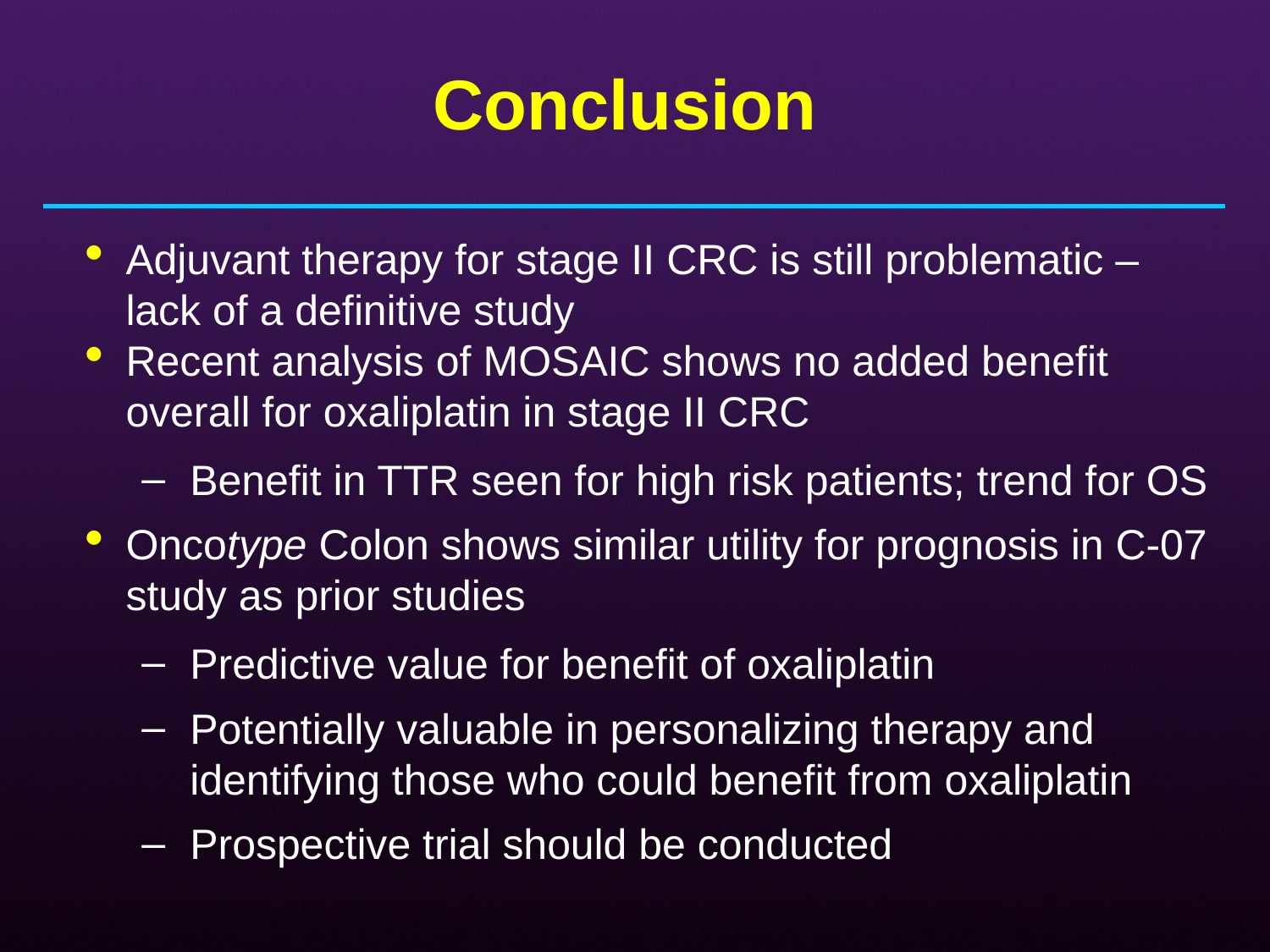

# Conclusion
Adjuvant therapy for stage II CRC is still problematic – lack of a definitive study
Recent analysis of MOSAIC shows no added benefit overall for oxaliplatin in stage II CRC
Benefit in TTR seen for high risk patients; trend for OS
Oncotype Colon shows similar utility for prognosis in C-07 study as prior studies
Predictive value for benefit of oxaliplatin
Potentially valuable in personalizing therapy and identifying those who could benefit from oxaliplatin
Prospective trial should be conducted